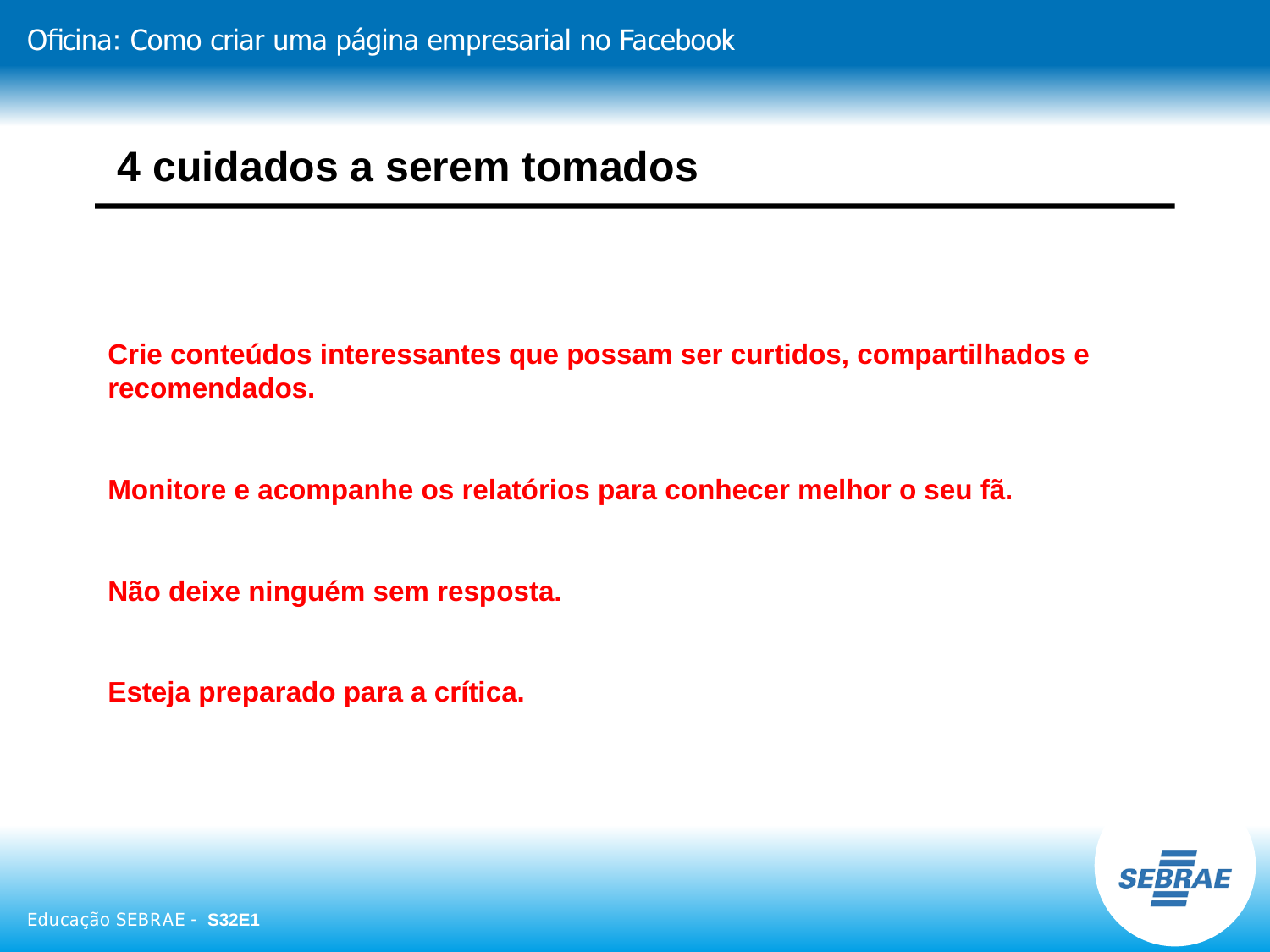

4 cuidados a serem tomados

Crie conteúdos interessantes que possam ser curtidos, compartilhados e recomendados.

Monitore e acompanhe os relatórios para conhecer melhor o seu fã.

Não deixe ninguém sem resposta.

Esteja preparado para a crítica.

S32E1